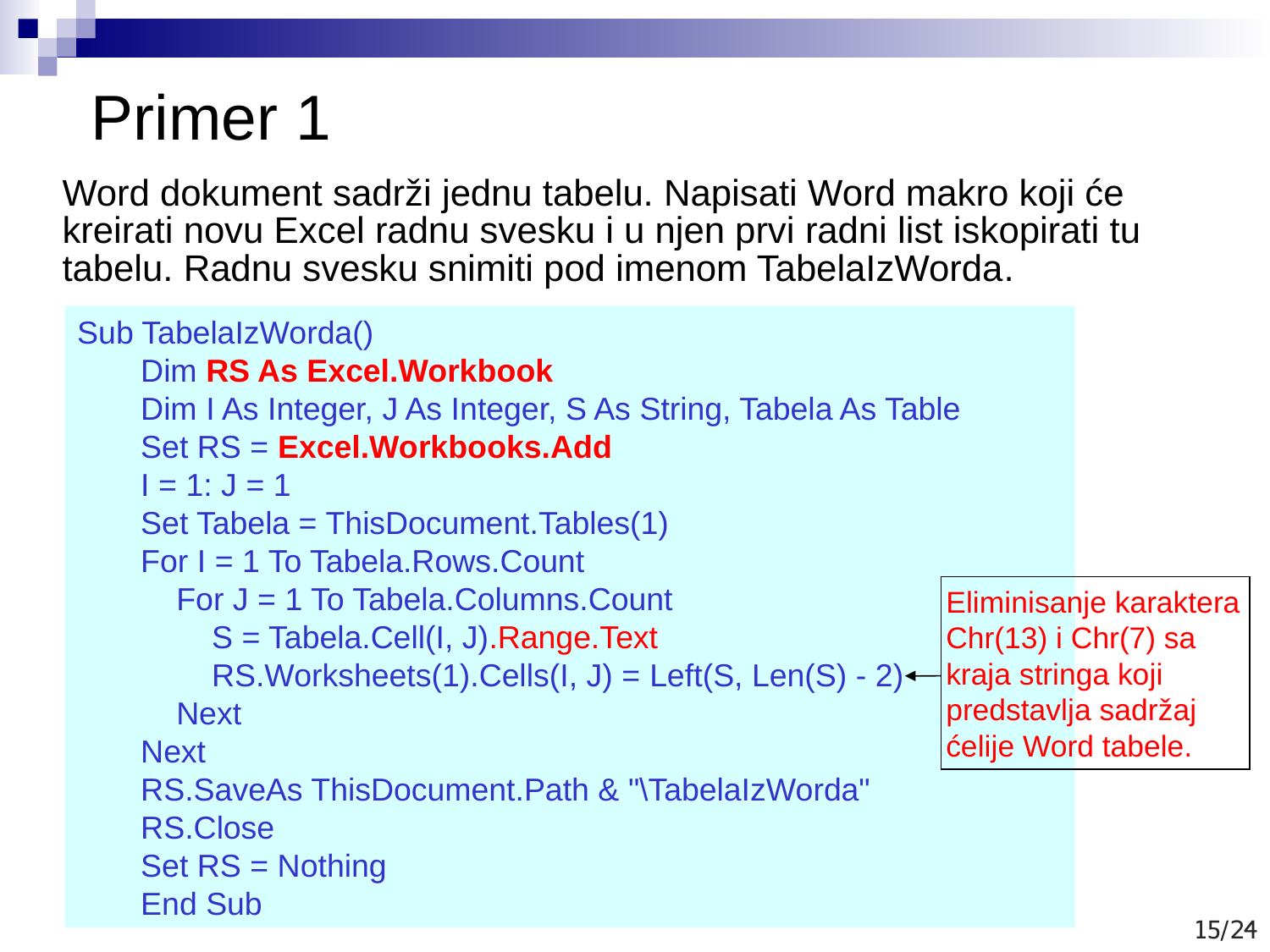

# Primer 1
Word dokument sadrži jednu tabelu. Napisati Word makro koji će kreirati novu Excel radnu svesku i u njen prvi radni list iskopirati tu tabelu. Radnu svesku snimiti pod imenom TabelaIzWorda.
Sub TabelaIzWorda()
Dim RS As Excel.Workbook
Dim I As Integer, J As Integer, S As String, Tabela As Table
Set RS = Excel.Workbooks.Add
I = 1: J = 1
Set Tabela = ThisDocument.Tables(1)
For I = 1 To Tabela.Rows.Count
    For J = 1 To Tabela.Columns.Count
        S = Tabela.Cell(I, J).Range.Text
        RS.Worksheets(1).Cells(I, J) = Left(S, Len(S) - 2)
    Next
Next
RS.SaveAs ThisDocument.Path & "\TabelaIzWorda"
RS.Close
Set RS = Nothing
End Sub
Eliminisanje karaktera Chr(13) i Chr(7) sa kraja stringa koji predstavlja sadržaj ćelije Word tabele.

15/24